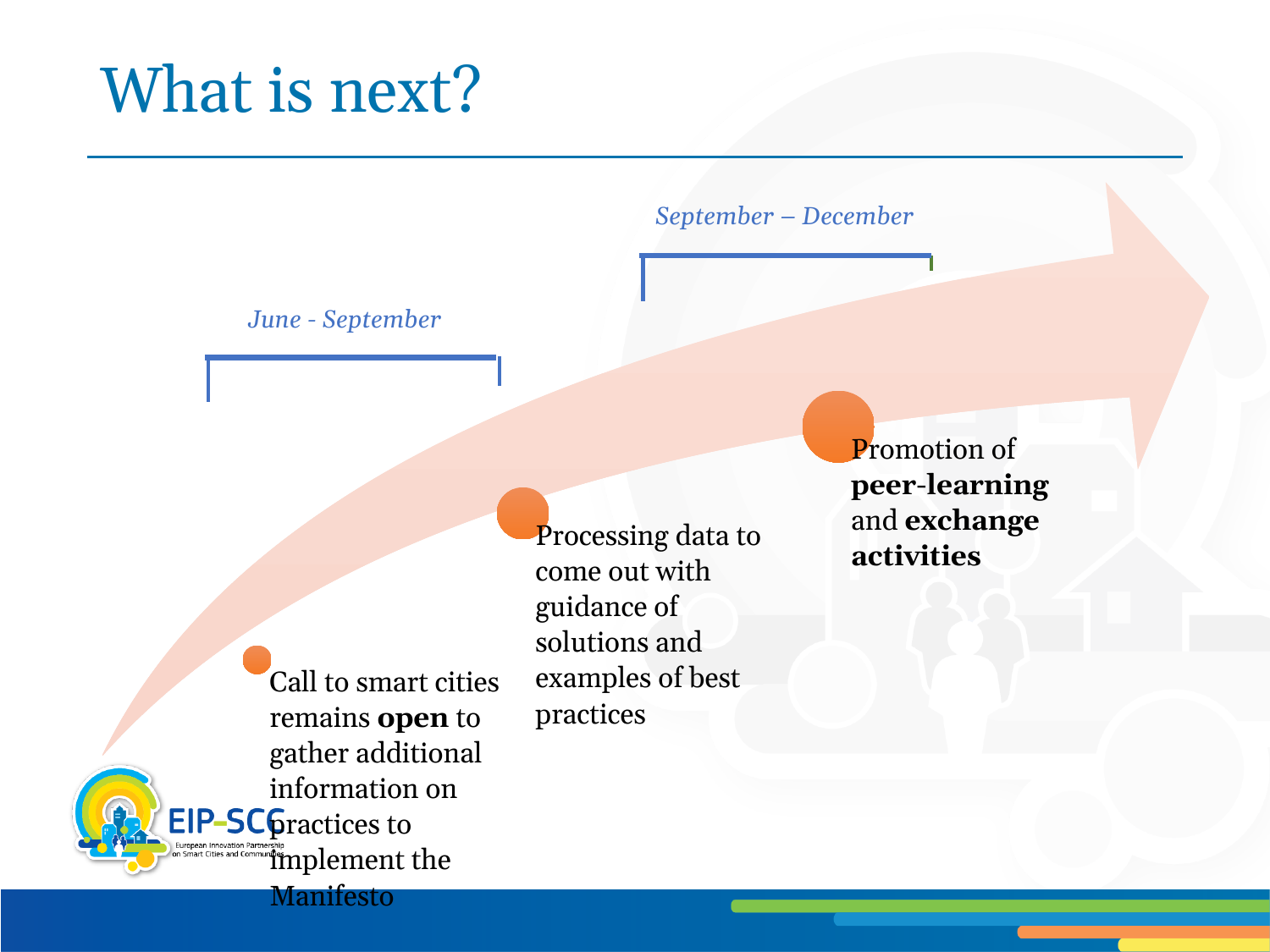

# What is next?
Call to smart cities remains open to gather additional information on practices to implement the Manifesto
Processing data to come out with guidance of solutions and examples of best practices
Promotion of peer-learning and exchange activities
September – December

June - September